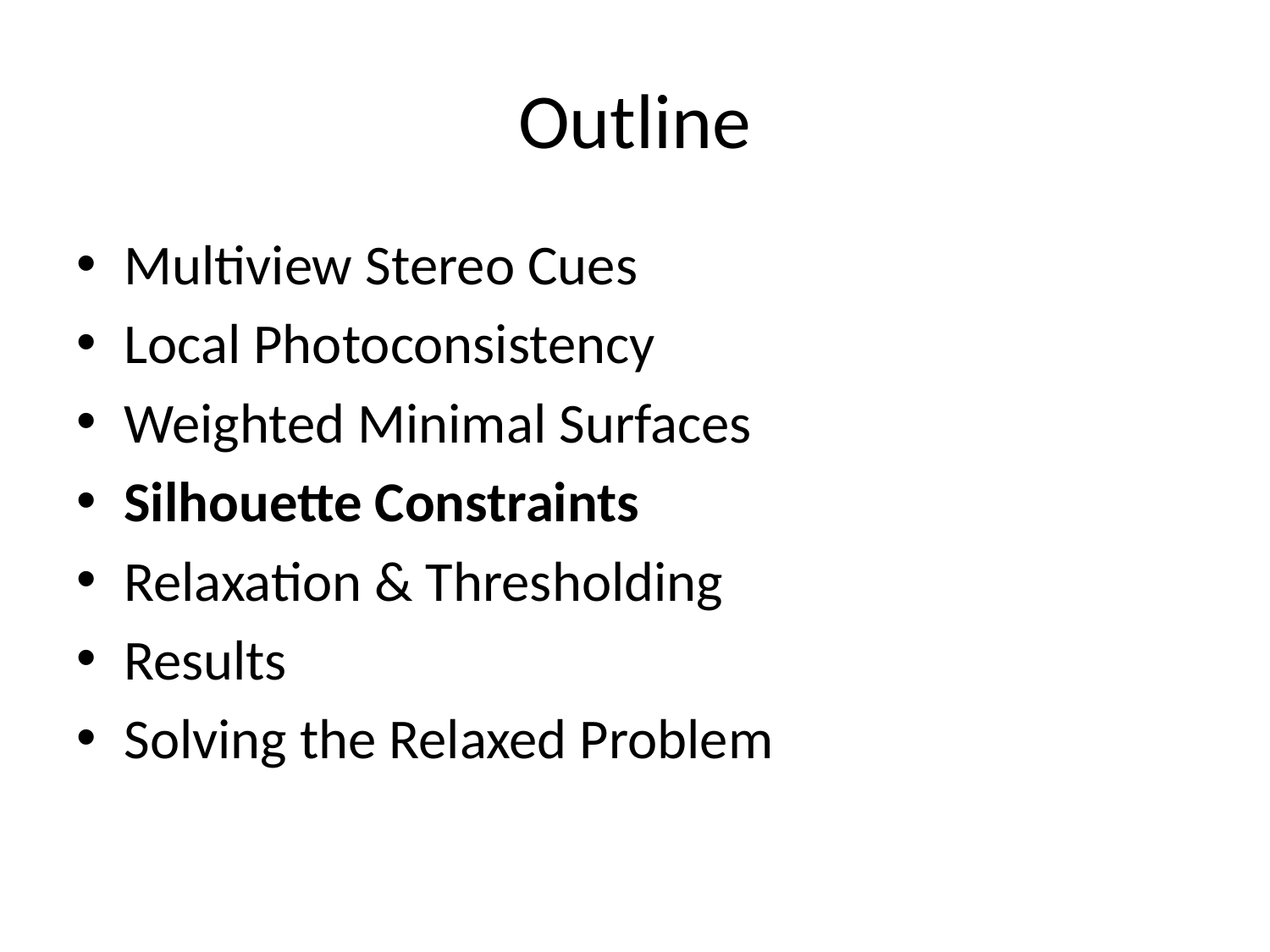

# Outline
Multiview Stereo Cues
Local Photoconsistency
Weighted Minimal Surfaces
Silhouette Constraints
Relaxation & Thresholding
Results
Solving the Relaxed Problem